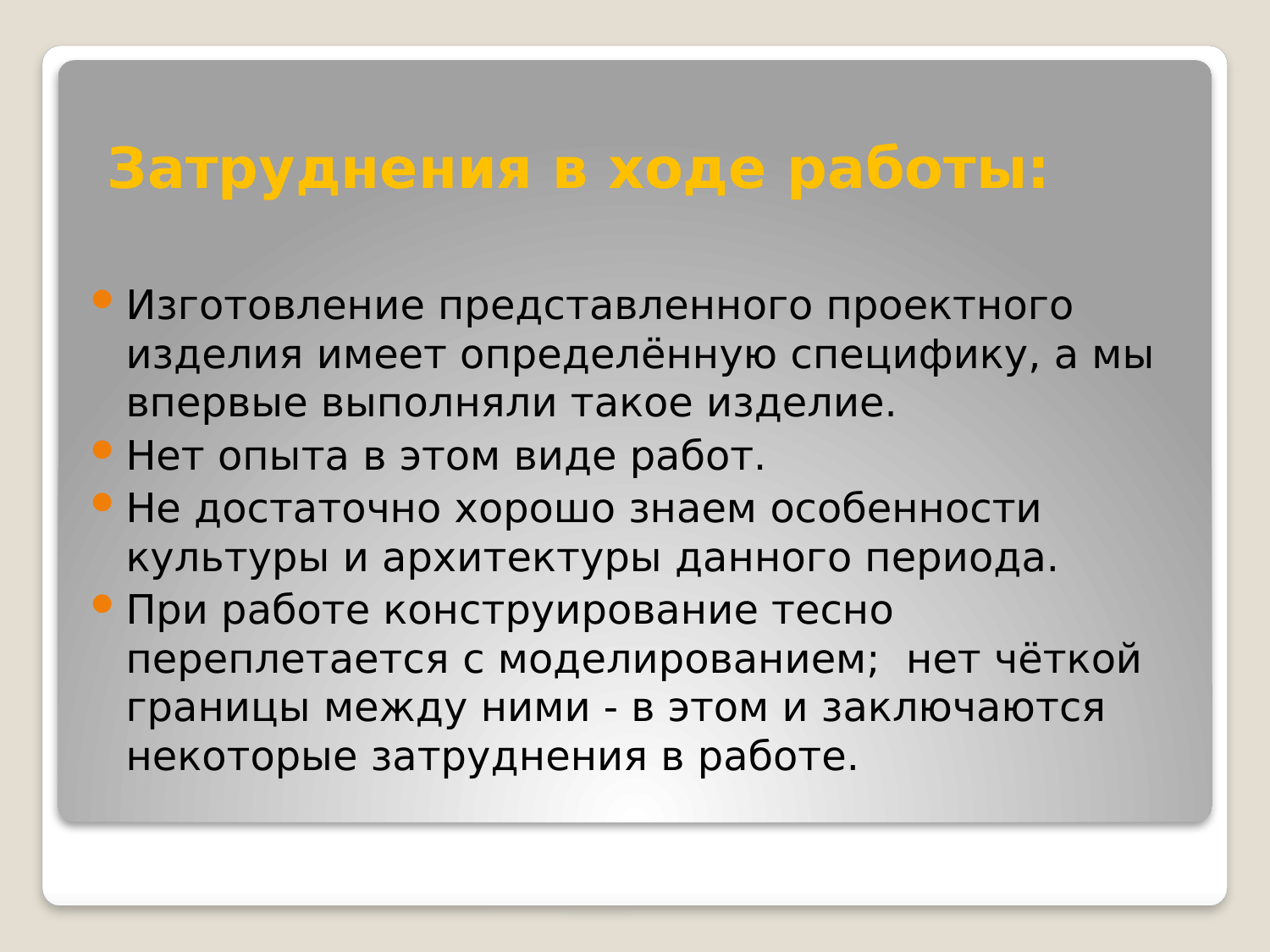

# Затруднения в ходе работы:
Изготовление представленного проектного изделия имеет определённую специфику, а мы впервые выполняли такое изделие.
Нет опыта в этом виде работ.
Не достаточно хорошо знаем особенности культуры и архитектуры данного периода.
При работе конструирование тесно переплетается с моделированием;  нет чёткой границы между ними - в этом и заключаются некоторые затруднения в работе.